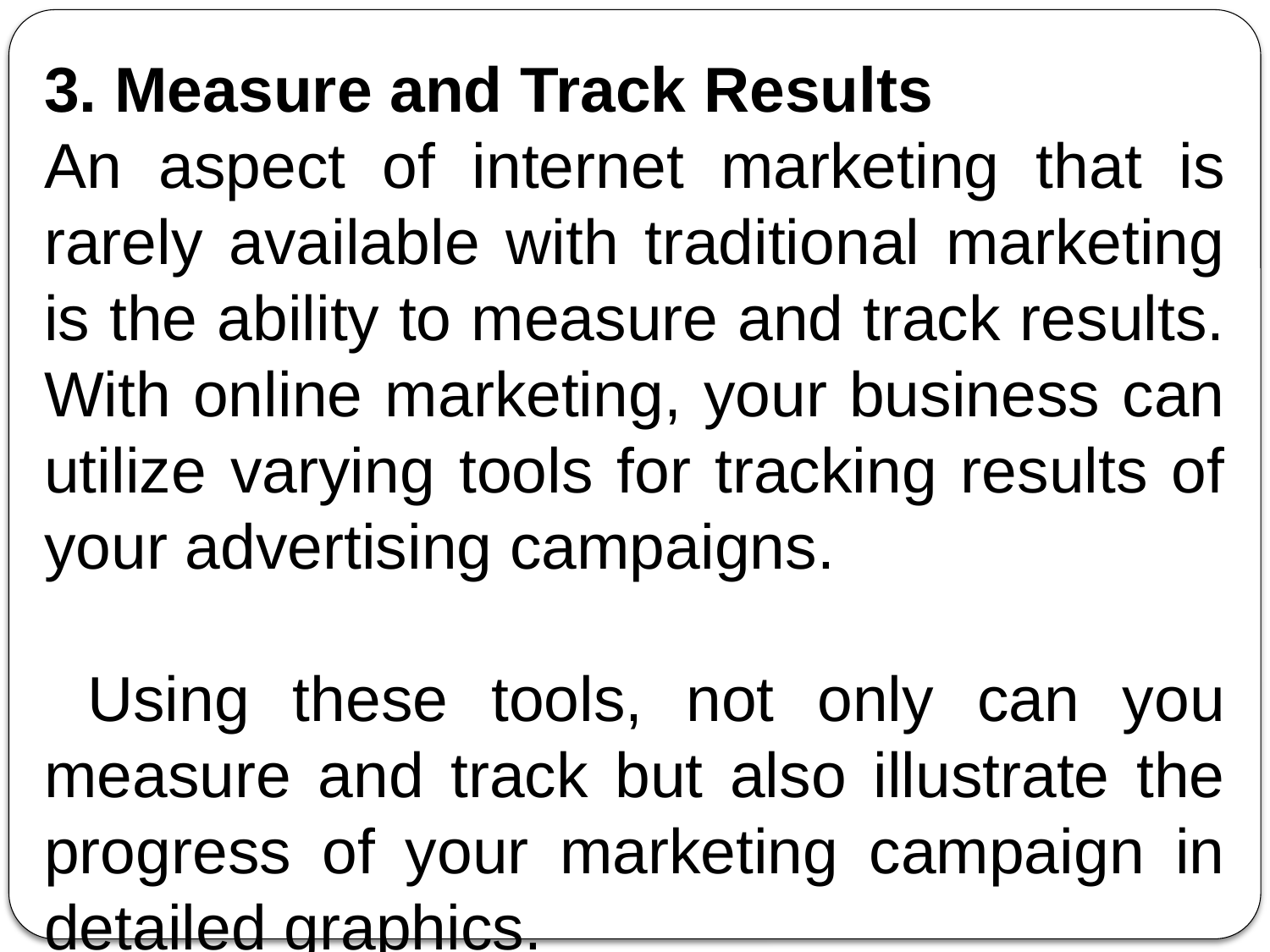

3. Measure and Track Results
An aspect of internet marketing that is rarely available with traditional marketing is the ability to measure and track results. With online marketing, your business can utilize varying tools for tracking results of your advertising campaigns.

 Using these tools, not only can you measure and track but also illustrate the progress of your marketing campaign in detailed graphics.